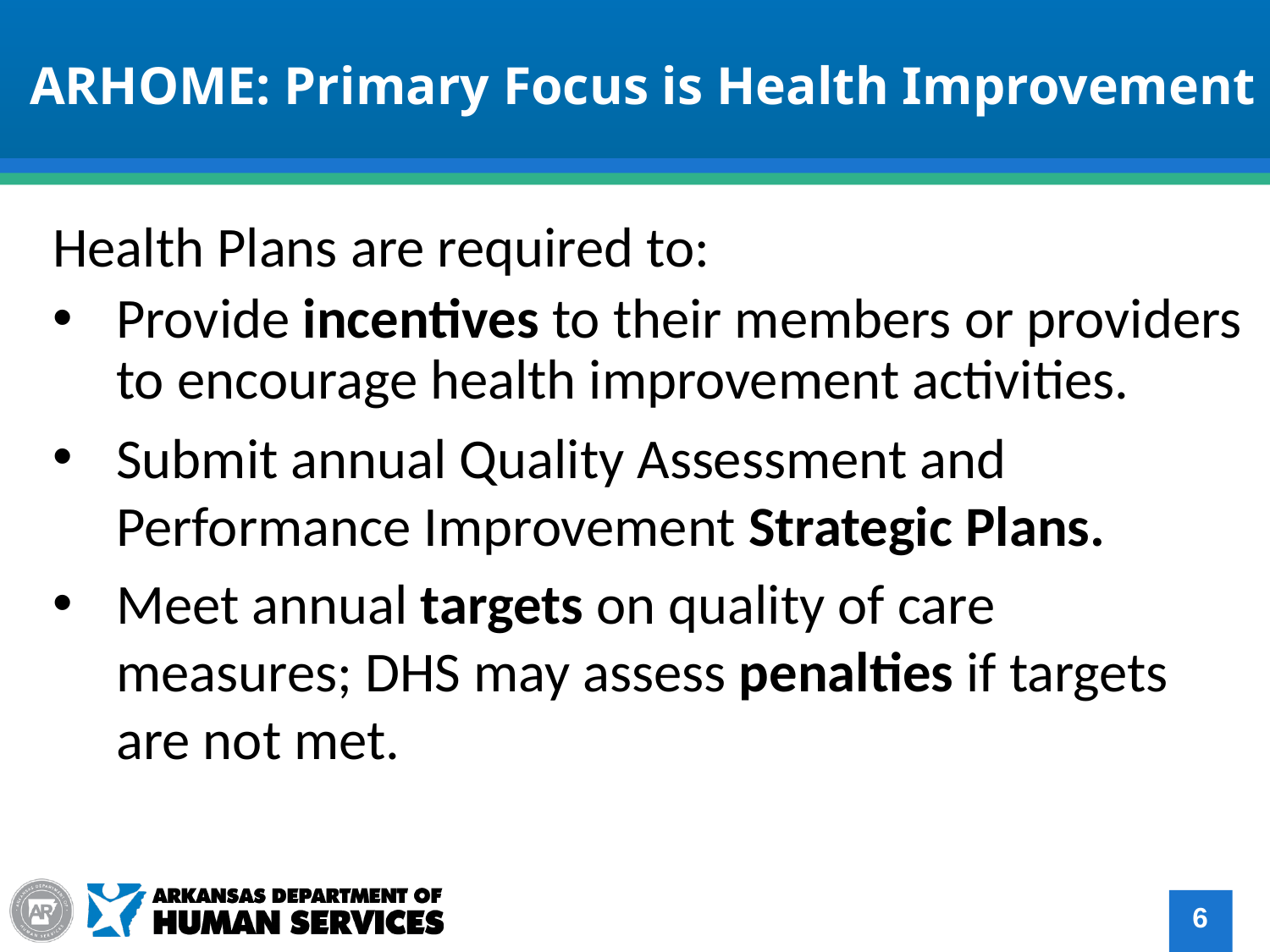

ARHOME: Primary Focus is Health Improvement

Health Plans are required to:
Provide incentives to their members or providers to encourage health improvement activities.
Submit annual Quality Assessment and Performance Improvement Strategic Plans.
Meet annual targets on quality of care measures; DHS may assess penalties if targets are not met.